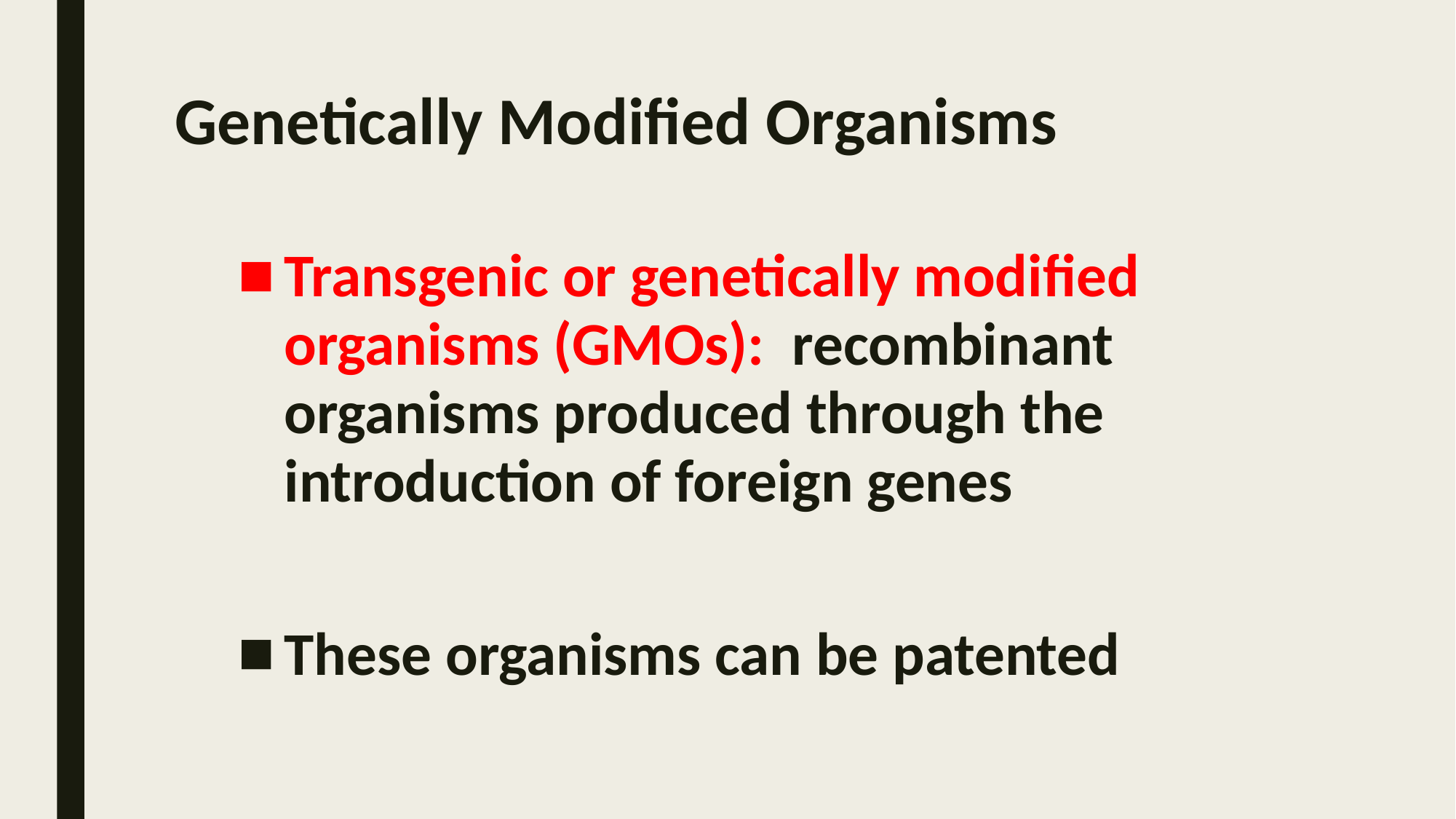

# Genetically Modified Organisms
Transgenic or genetically modified organisms (GMOs):  recombinant organisms produced through the introduction of foreign genes

These organisms can be patented